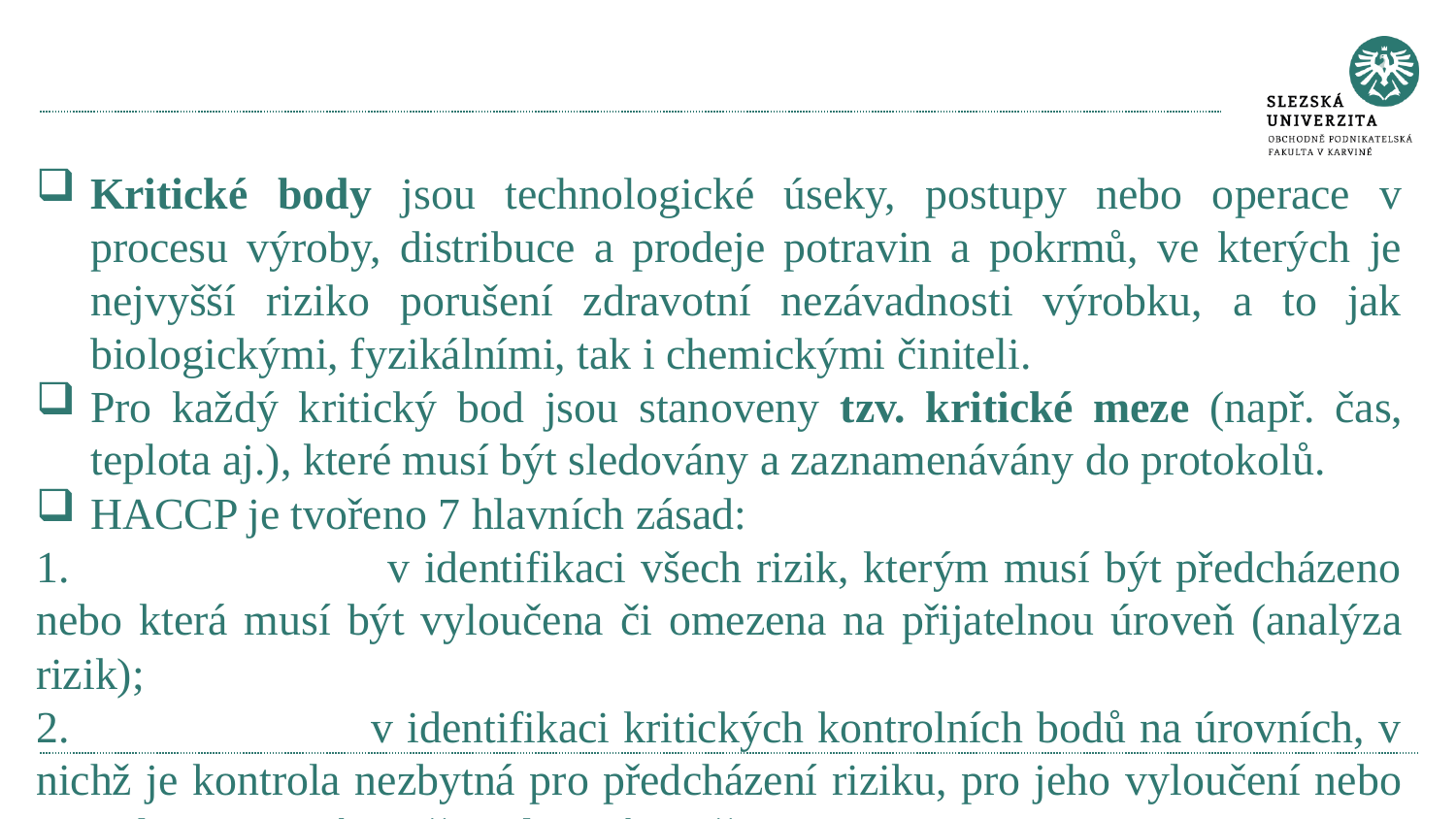

#

Kritické body jsou technologické úseky, postupy nebo operace v procesu výroby, distribuce a prodeje potravin a pokrmů, ve kterých je nejvyšší riziko porušení zdravotní nezávadnosti výrobku, a to jak biologickými, fyzikálními, tak i chemickými činiteli.
Pro každý kritický bod jsou stanoveny tzv. kritické meze (např. čas, teplota aj.), které musí být sledovány a zaznamenávány do protokolů.
HACCP je tvořeno 7 hlavních zásad:
1.                      v identifikaci všech rizik, kterým musí být předcházeno nebo která musí být vyloučena či omezena na přijatelnou úroveň (analýza rizik);
2.                      v identifikaci kritických kontrolních bodů na úrovních, v nichž je kontrola nezbytná pro předcházení riziku, pro jeho vyloučení nebo pro jeho omezení na přijatelnou úroveň;